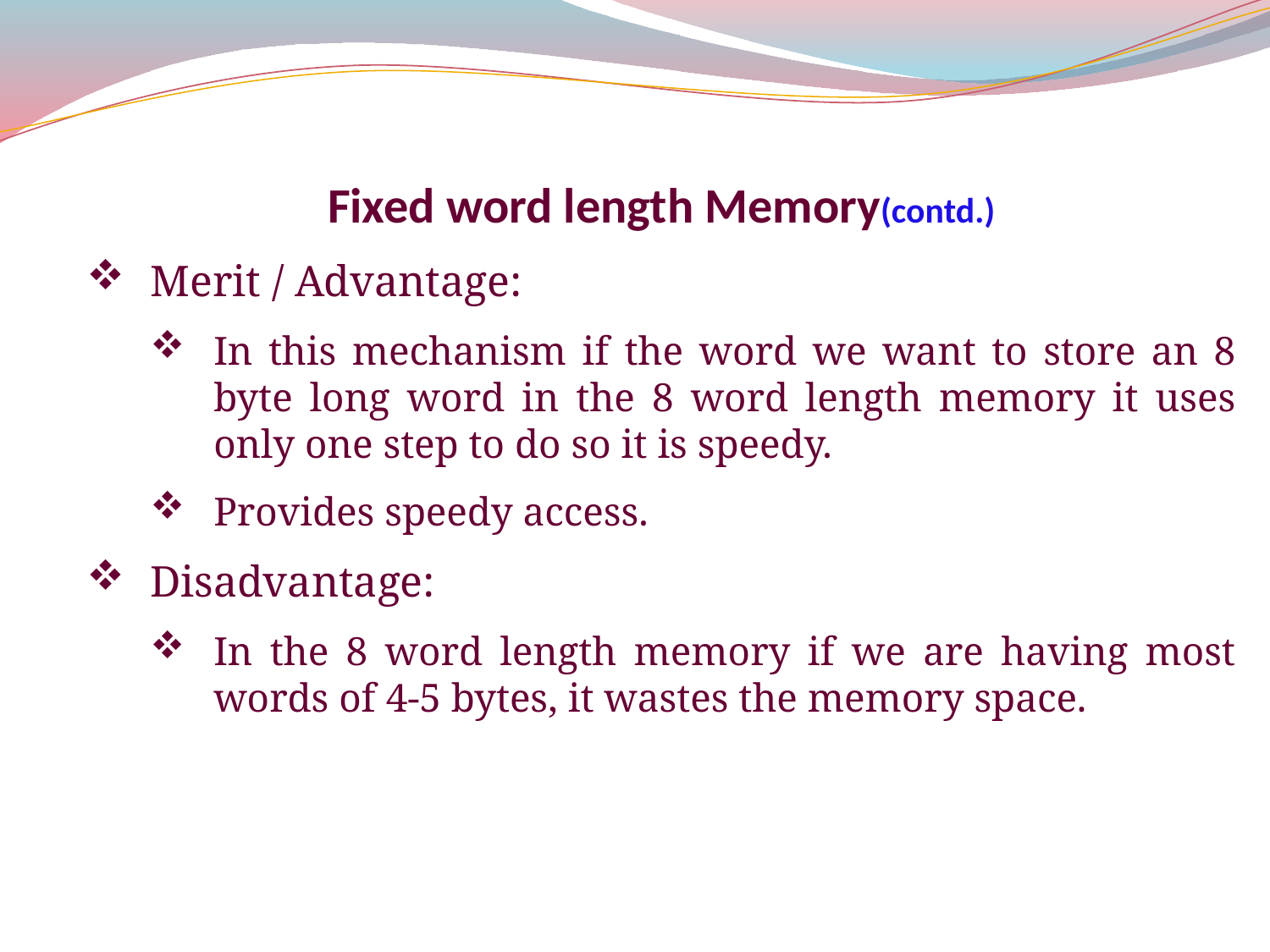

Fixed word length Memory(contd.)
Merit / Advantage:
In this mechanism if the word we want to store an 8 byte long word in the 8 word length memory it uses only one step to do so it is speedy.
Provides speedy access.
Disadvantage:
In the 8 word length memory if we are having most words of 4-5 bytes, it wastes the memory space.